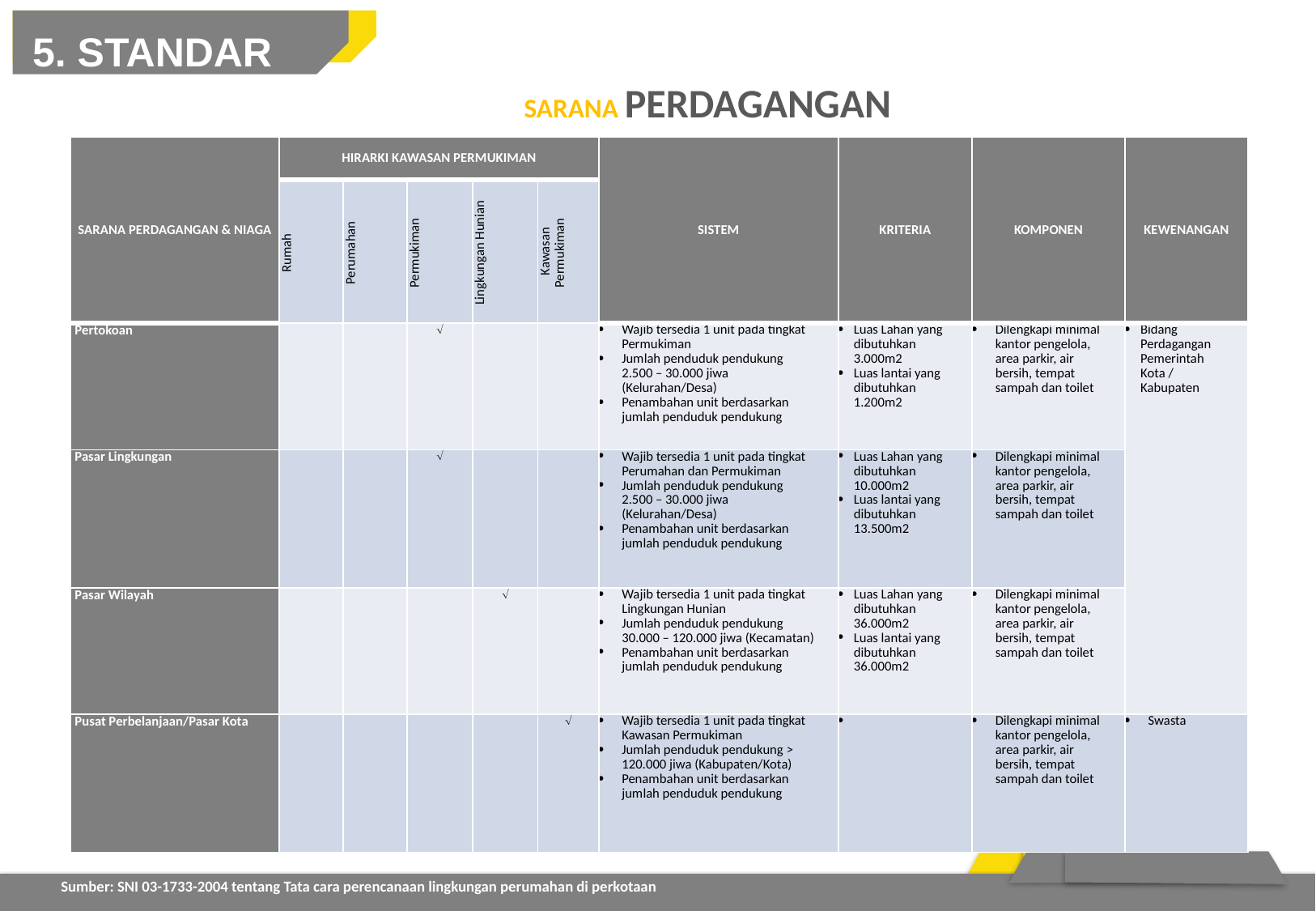

5. STANDAR TEKNIS
SARANA PERDAGANGAN
| SARANA PERDAGANGAN & NIAGA | HIRARKI KAWASAN PERMUKIMAN |  |  |  |  | SISTEM | KRITERIA | KOMPONEN | KEWENANGAN |
| --- | --- | --- | --- | --- | --- | --- | --- | --- | --- |
|  | Rumah | Perumahan | Permukiman | Lingkungan Hunian | Kawasan Permukiman |  |  |  |  |
| Pertokoan |  |  | √ |  |  | Wajib tersedia 1 unit pada tingkat Permukiman Jumlah penduduk pendukung 2.500 – 30.000 jiwa (Kelurahan/Desa) Penambahan unit berdasarkan jumlah penduduk pendukung | Luas Lahan yang dibutuhkan 3.000m2 Luas lantai yang dibutuhkan 1.200m2 | Dilengkapi minimal kantor pengelola, area parkir, air bersih, tempat sampah dan toilet | Bidang Perdagangan Pemerintah Kota / Kabupaten |
| Pasar Lingkungan |  |  | √ |  |  | Wajib tersedia 1 unit pada tingkat Perumahan dan Permukiman Jumlah penduduk pendukung 2.500 – 30.000 jiwa (Kelurahan/Desa) Penambahan unit berdasarkan jumlah penduduk pendukung | Luas Lahan yang dibutuhkan 10.000m2 Luas lantai yang dibutuhkan 13.500m2 | Dilengkapi minimal kantor pengelola, area parkir, air bersih, tempat sampah dan toilet |  |
| Pasar Wilayah |  |  |  | √ |  | Wajib tersedia 1 unit pada tingkat Lingkungan Hunian Jumlah penduduk pendukung 30.000 – 120.000 jiwa (Kecamatan) Penambahan unit berdasarkan jumlah penduduk pendukung | Luas Lahan yang dibutuhkan 36.000m2 Luas lantai yang dibutuhkan 36.000m2 | Dilengkapi minimal kantor pengelola, area parkir, air bersih, tempat sampah dan toilet |  |
| Pusat Perbelanjaan/Pasar Kota |  |  |  |  | √ | Wajib tersedia 1 unit pada tingkat Kawasan Permukiman Jumlah penduduk pendukung > 120.000 jiwa (Kabupaten/Kota) Penambahan unit berdasarkan jumlah penduduk pendukung |  | Dilengkapi minimal kantor pengelola, area parkir, air bersih, tempat sampah dan toilet | Swasta |

2
1

Sumber: SNI 03-1733-2004 tentang Tata cara perencanaan lingkungan perumahan di perkotaan